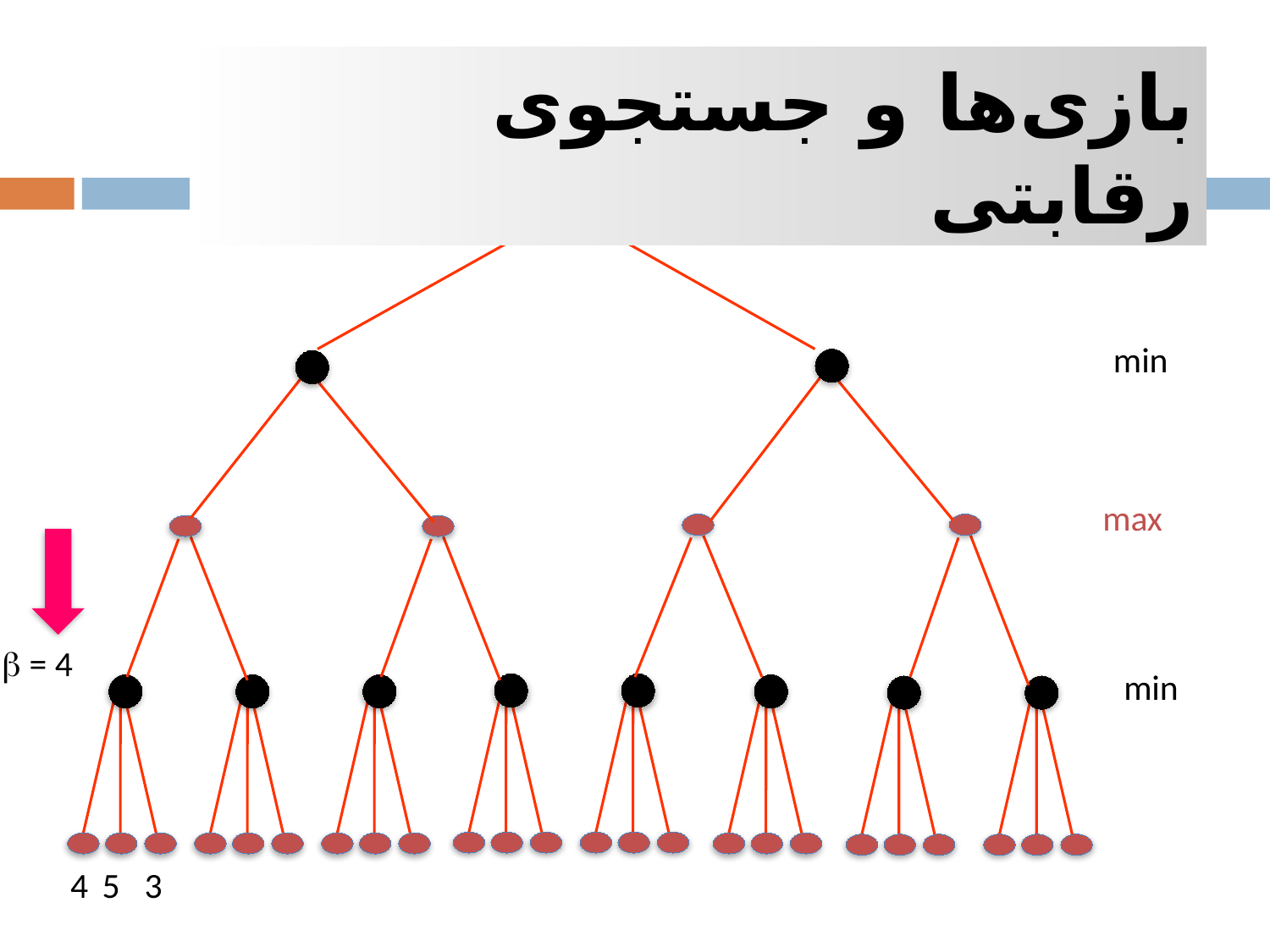

بازی‌ها و جستجوی رقابتی
max

min

max

β = 4
min

4
5
3